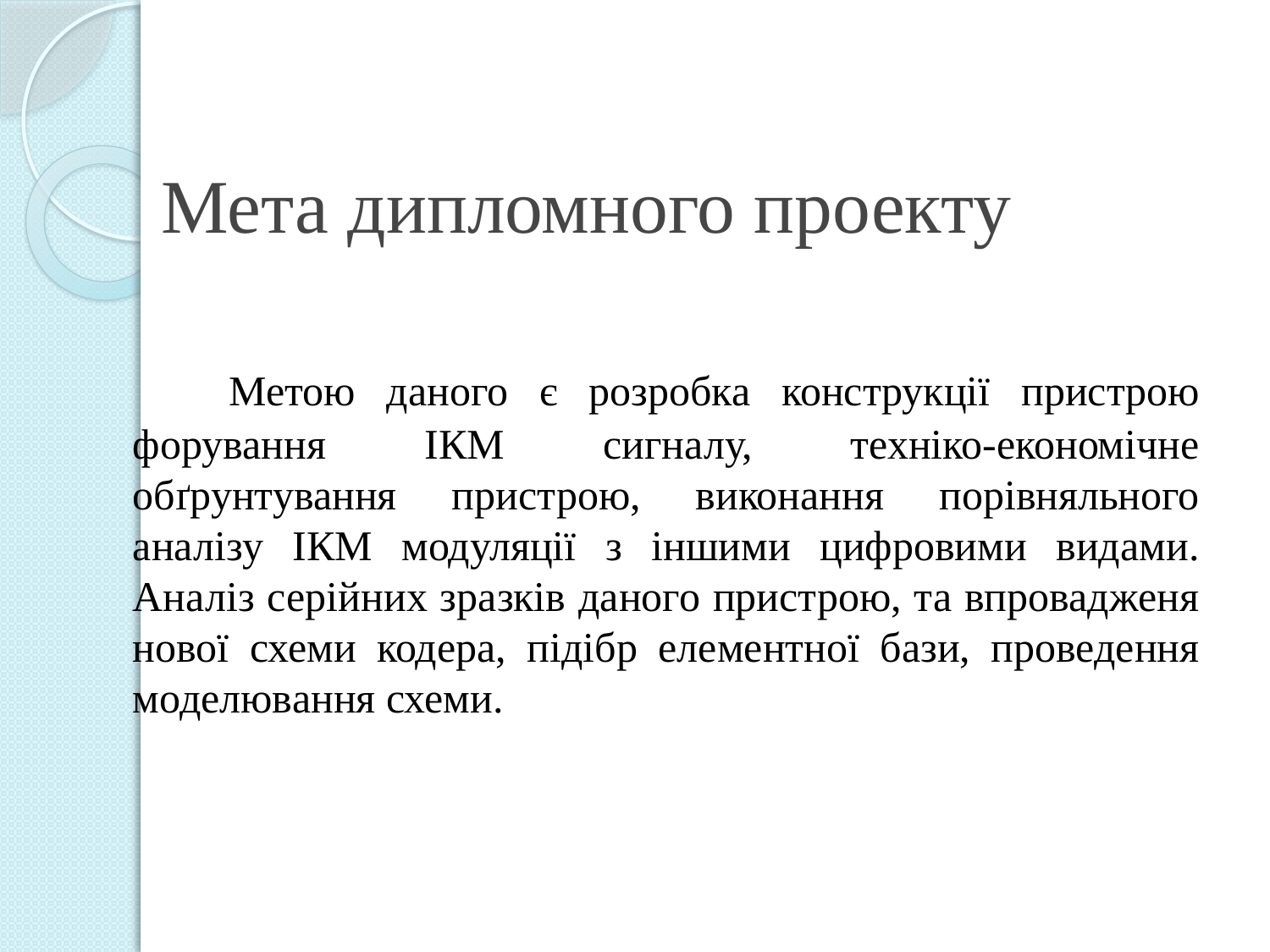

# Мета дипломного проекту
    Метою даного є розробка конструкції пристрою форування ІКМ сигналу, техніко-економічне обґрунтування пристрою, виконання порівняльного аналізу ІКМ модуляції з іншими цифровими видами. Аналіз серійних зразків даного пристрою, та впровадженя нової схеми кодера, підібр елементної бази, проведення моделювання схеми.